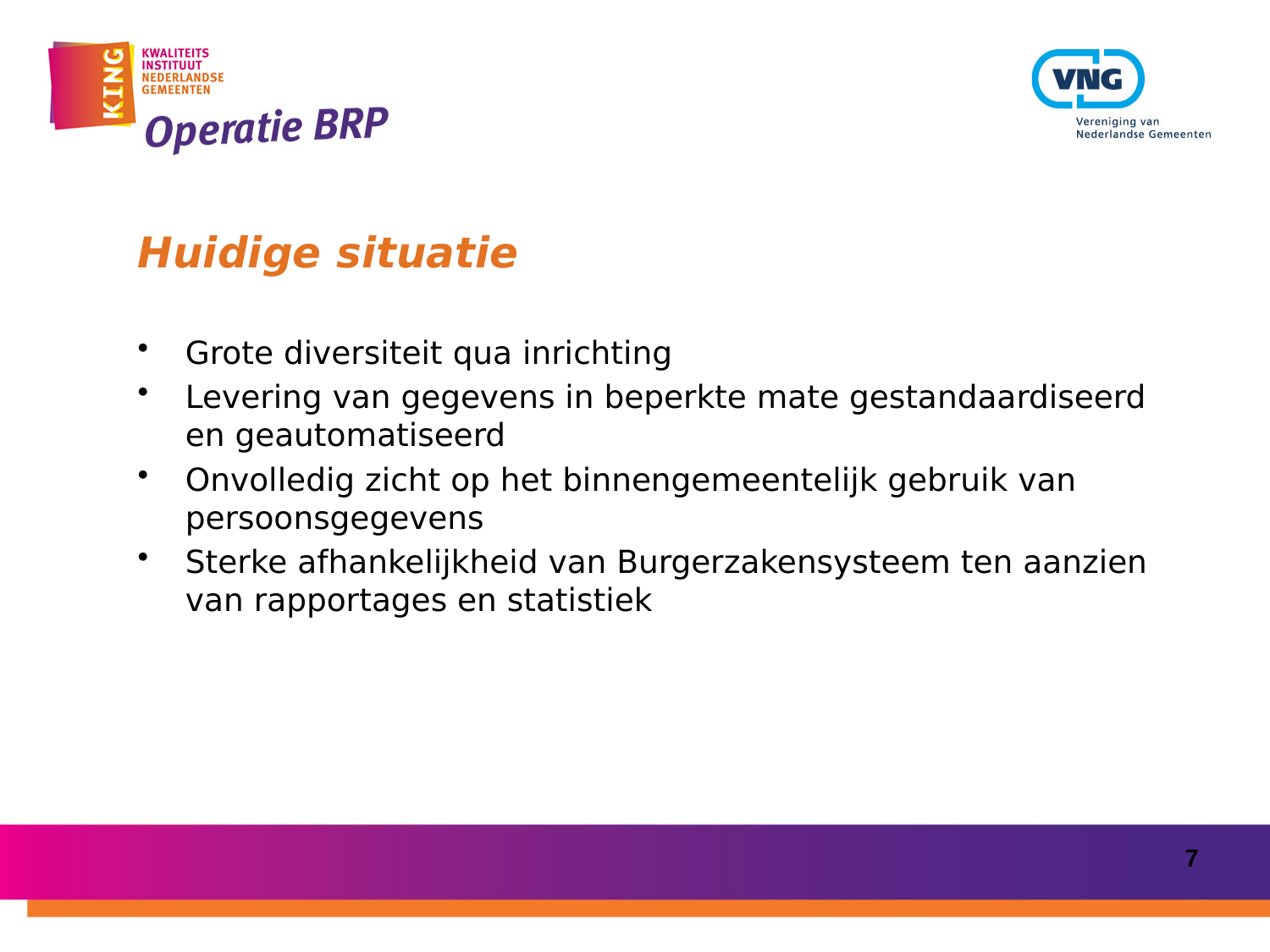

# Huidige situatie
Grote diversiteit qua inrichting
Levering van gegevens in beperkte mate gestandaardiseerd en geautomatiseerd
Onvolledig zicht op het binnengemeentelijk gebruik van persoonsgegevens
Sterke afhankelijkheid van Burgerzakensysteem ten aanzien van rapportages en statistiek

7